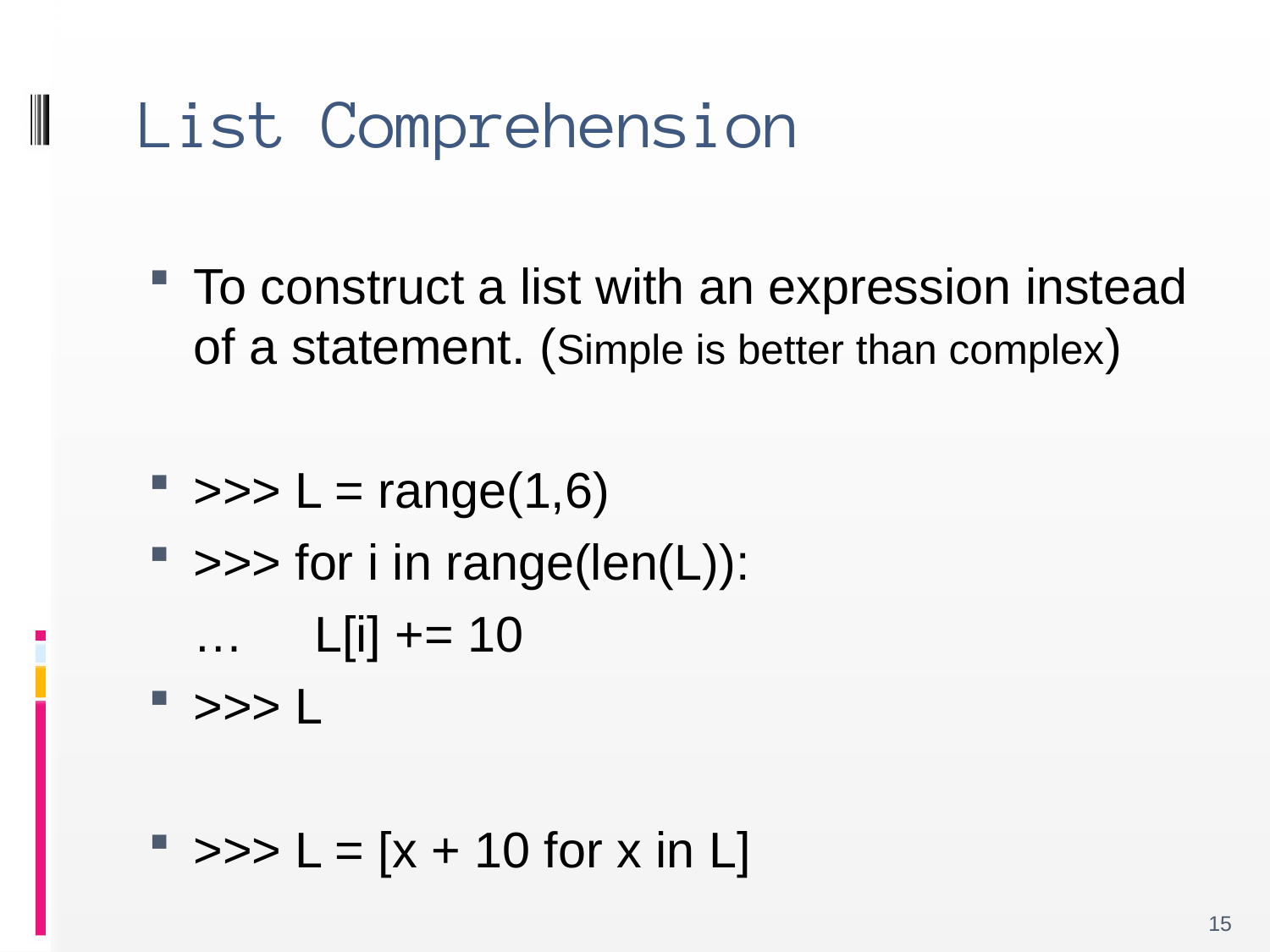

# List Comprehension
To construct a list with an expression instead of a statement. (Simple is better than complex)

>>> L = range(1,6)
>>> for i in range(len(L)):
	…		L[i] += 10
>>> L

>>> L = [x + 10 for x in L]

15